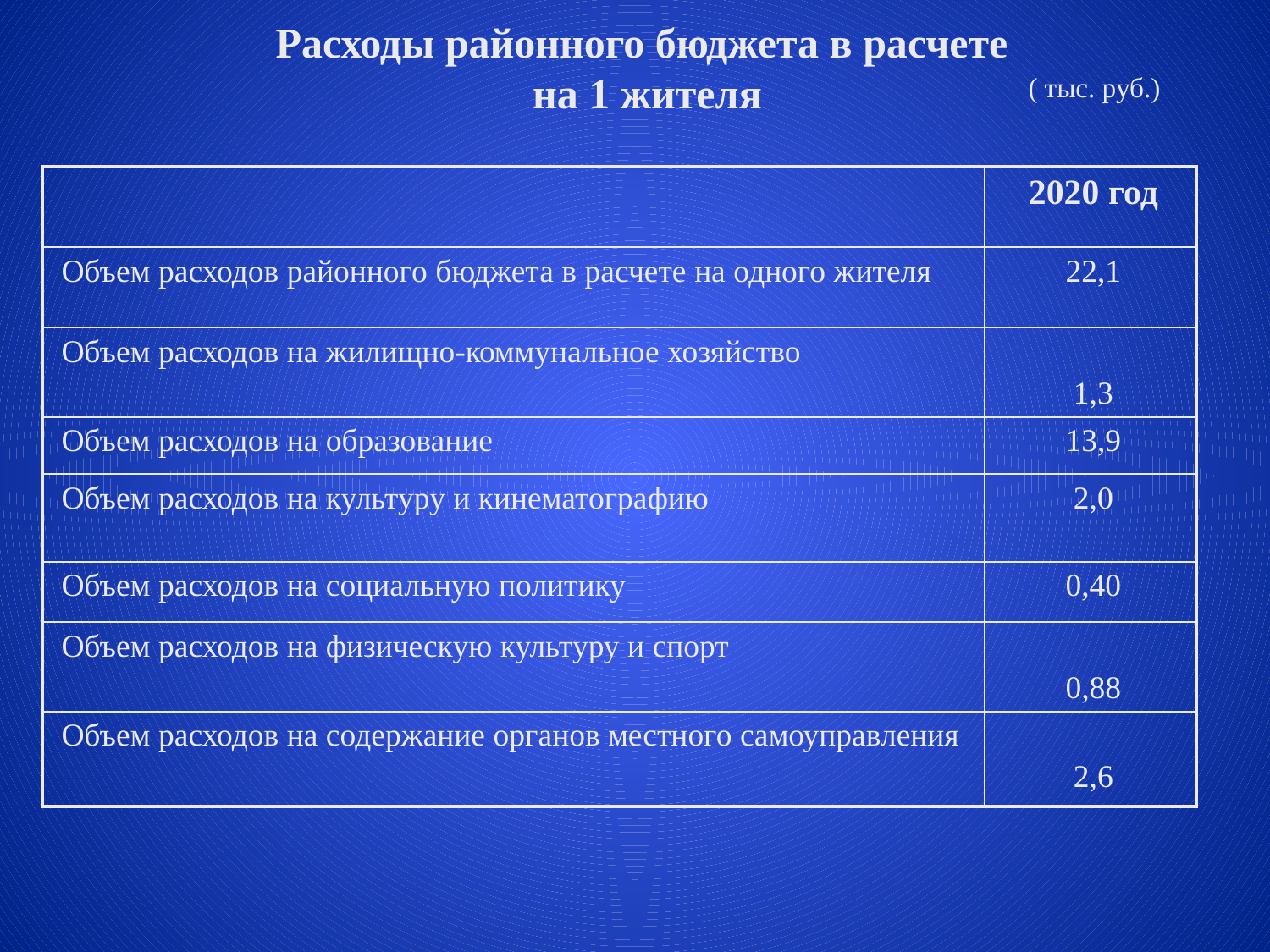

# Расходы районного бюджета в расчете на 1 жителя
( тыс. руб.)

|  | 2020 год |
| --- | --- |
| Объем расходов районного бюджета в расчете на одного жителя | 22,1 |
| Объем расходов на жилищно-коммунальное хозяйство | 1,3 |
| Объем расходов на образование | 13,9 |
| Объем расходов на культуру и кинематографию | 2,0 |
| Объем расходов на социальную политику | 0,40 |
| Объем расходов на физическую культуру и спорт | 0,88 |
| Объем расходов на содержание органов местного самоуправления | 2,6 |